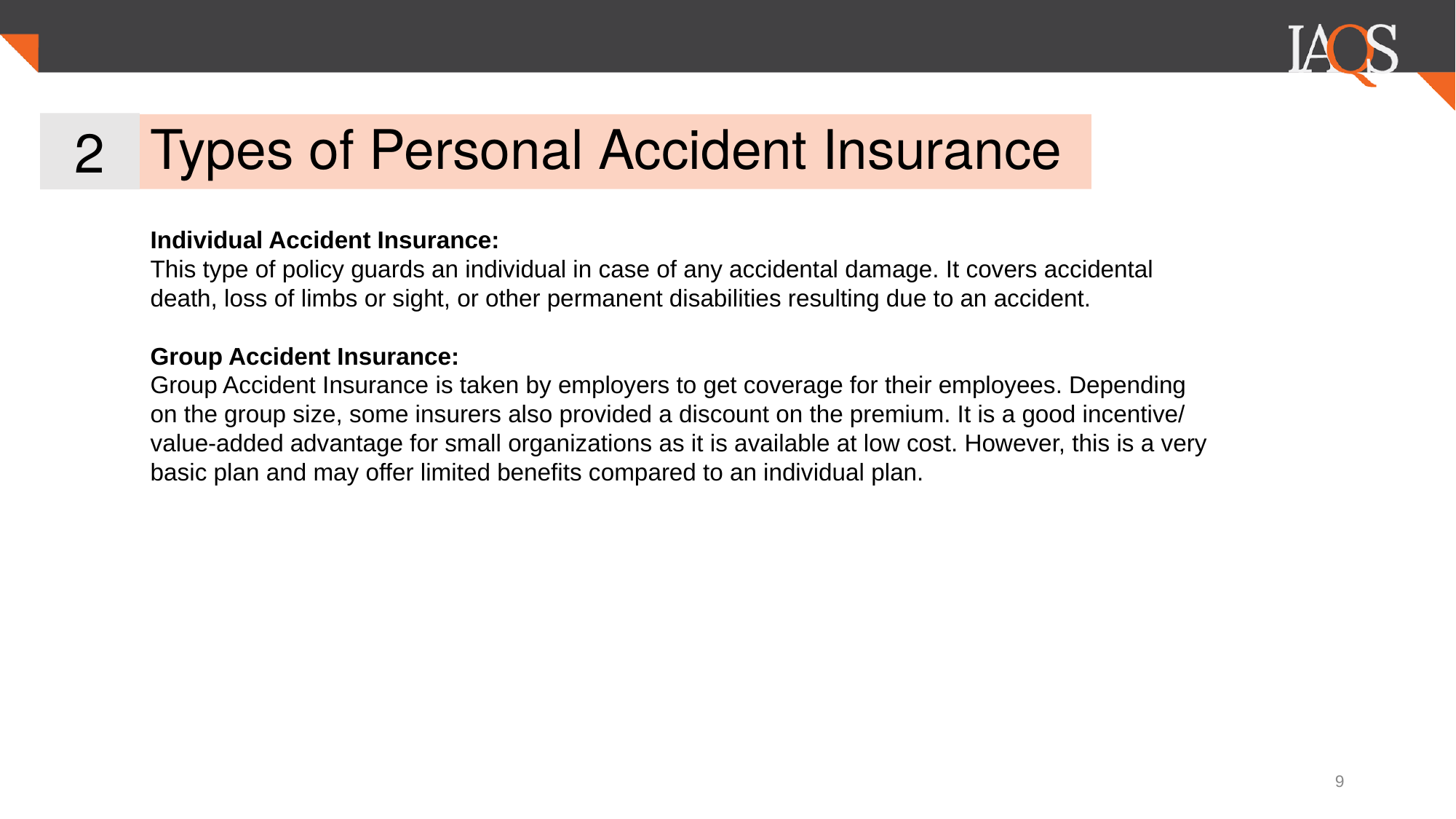

2
# Types of Personal Accident Insurance
Individual Accident Insurance:
This type of policy guards an individual in case of any accidental damage. It covers accidental death, loss of limbs or sight, or other permanent disabilities resulting due to an accident.
Group Accident Insurance:
Group Accident Insurance is taken by employers to get coverage for their employees. Depending on the group size, some insurers also provided a discount on the premium. It is a good incentive/ value-added advantage for small organizations as it is available at low cost. However, this is a very basic plan and may offer limited benefits compared to an individual plan.
9